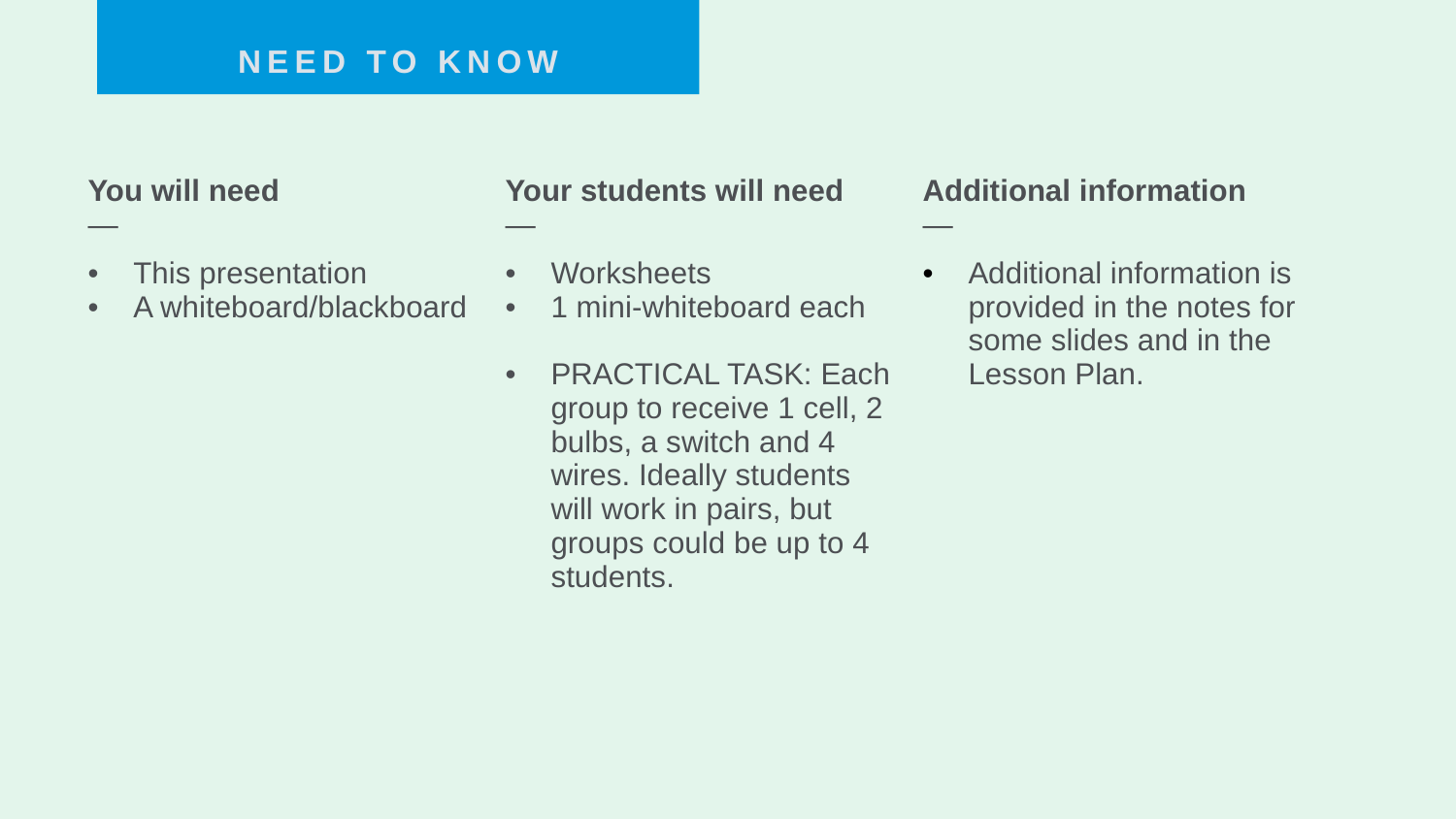

NEED TO KNOW
| You will need — | Your students will need — | Additional information — |
| --- | --- | --- |
| This presentation A whiteboard/blackboard | Worksheets 1 mini-whiteboard each PRACTICAL TASK: Each group to receive 1 cell, 2 bulbs, a switch and 4 wires. Ideally students will work in pairs, but groups could be up to 4 students. | Additional information is provided in the notes for some slides and in the Lesson Plan. |